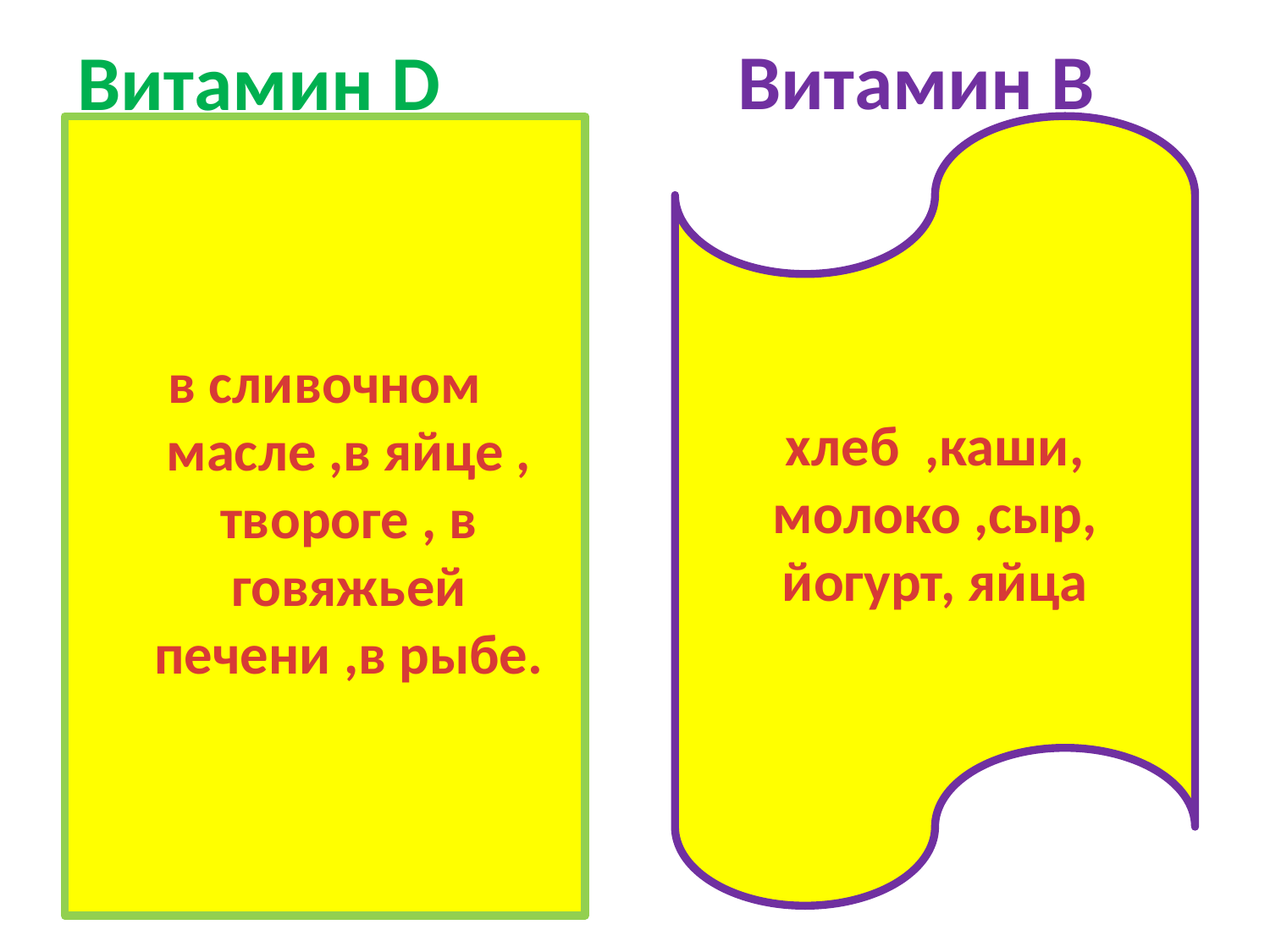

# Витамин D
Витамин В
в сливочном масле ,в яйце , твороге , в говяжьей печени ,в рыбе.
хлеб  ,каши, молоко ,сыр, йогурт, яйца